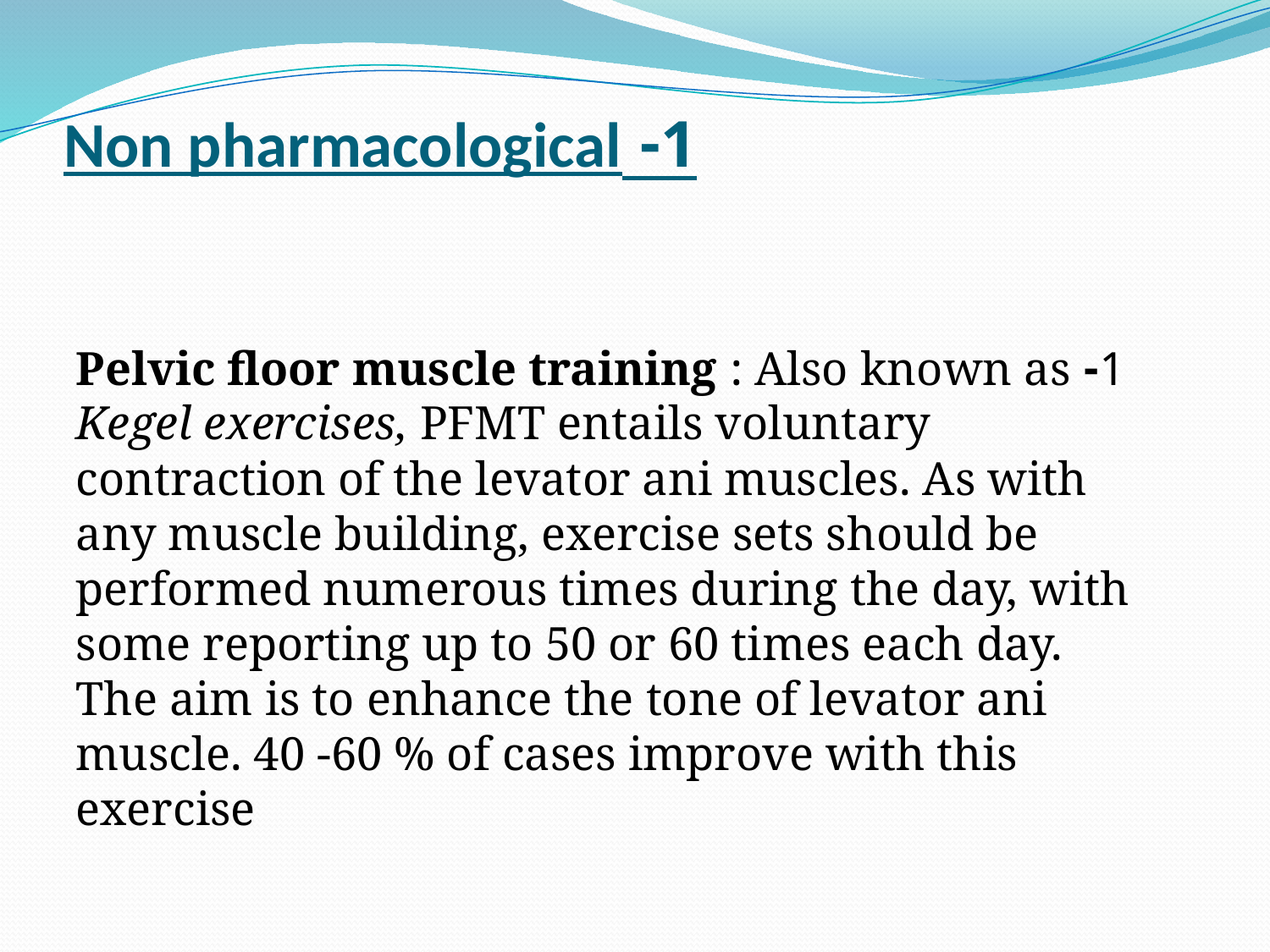

# 1- Non pharmacological

1- Pelvic floor muscle training : Also known as Kegel exercises, PFMT entails voluntary contraction of the levator ani muscles. As with any muscle building, exercise sets should be performed numerous times during the day, with some reporting up to 50 or 60 times each day. The aim is to enhance the tone of levator ani muscle. 40 -60 % of cases improve with this exercise